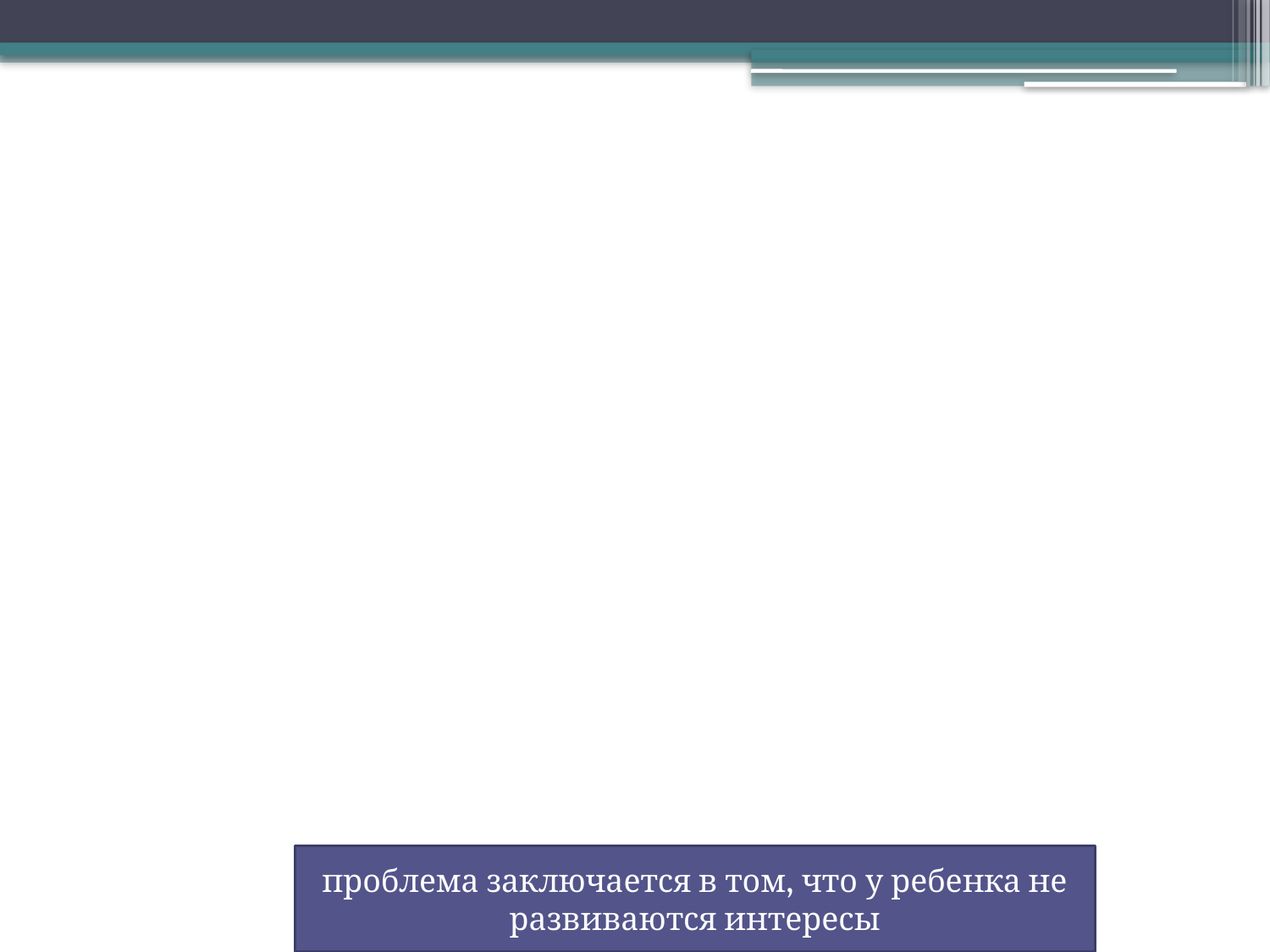

проблема заключается в том, что у ребенка не развиваются интересы